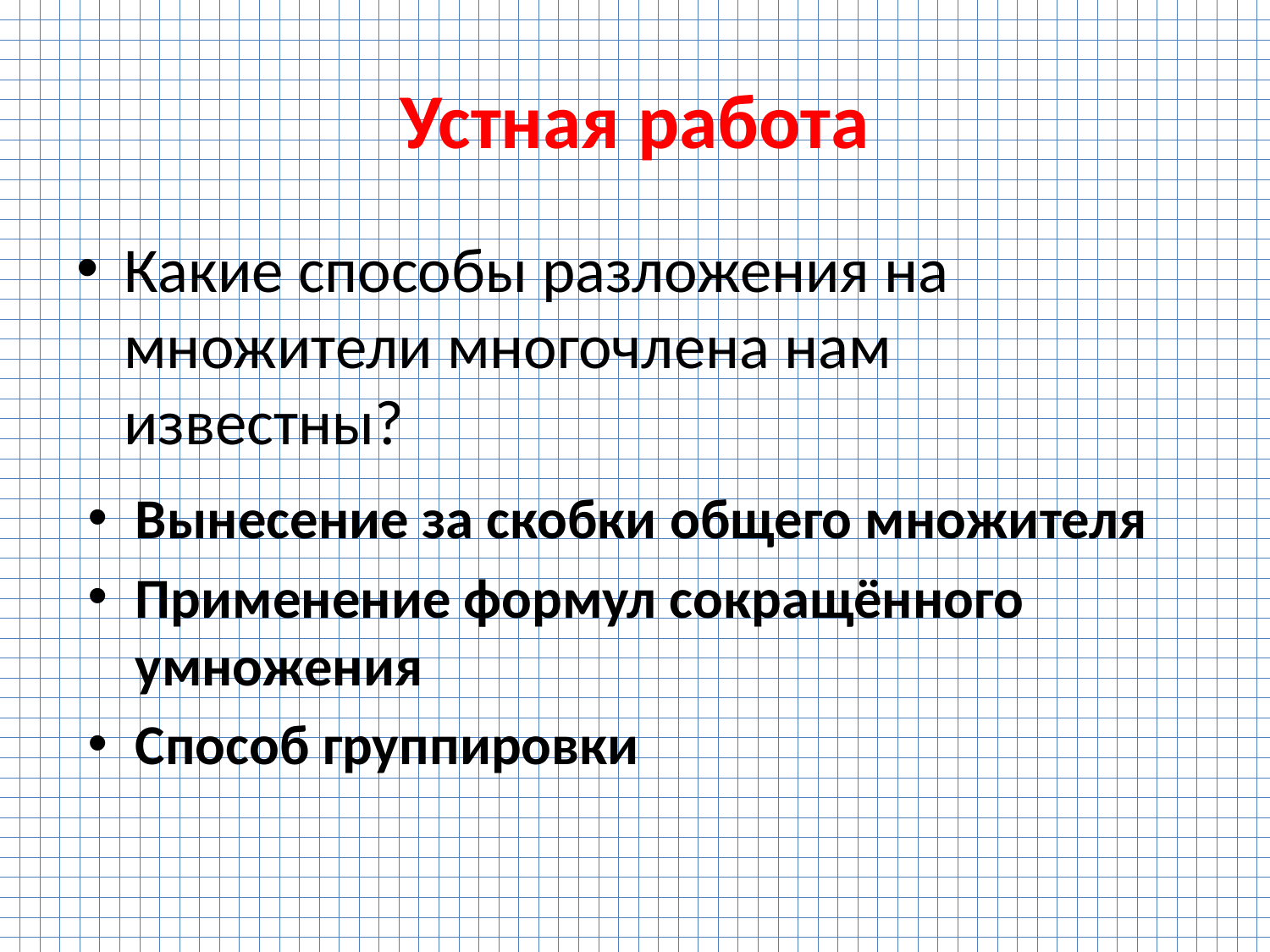

# Устная работа
Какие способы разложения на множители многочлена нам известны?
Вынесение за скобки общего множителя
Применение формул сокращённого умножения
Способ группировки